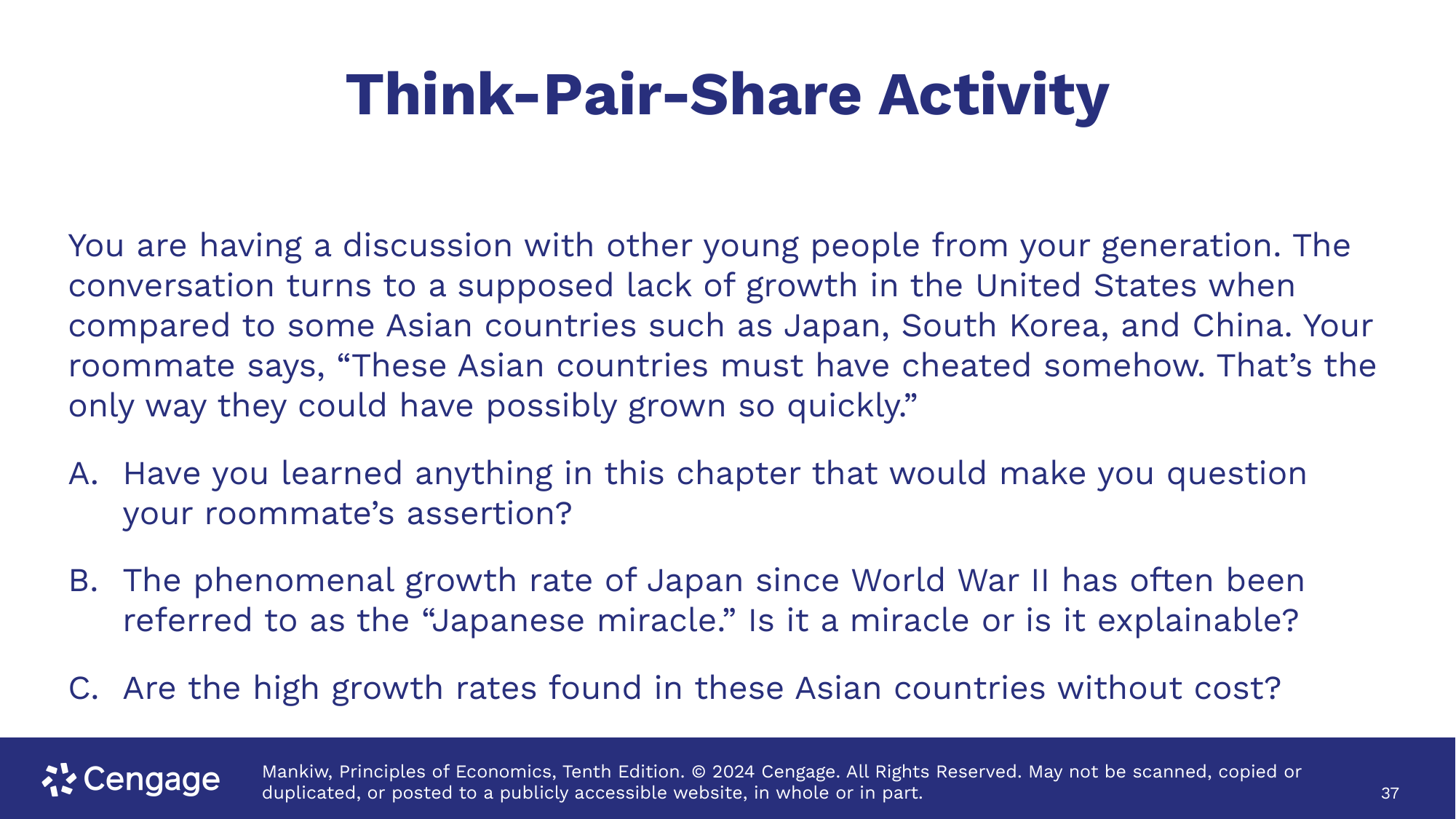

# Think-Pair-Share Activity
You are having a discussion with other young people from your generation. The conversation turns to a supposed lack of growth in the United States when compared to some Asian countries such as Japan, South Korea, and China. Your roommate says, “These Asian countries must have cheated somehow. That’s the only way they could have possibly grown so quickly.”
Have you learned anything in this chapter that would make you question your roommate’s assertion?
The phenomenal growth rate of Japan since World War II has often been referred to as the “Japanese miracle.” Is it a miracle or is it explainable?
Are the high growth rates found in these Asian countries without cost?